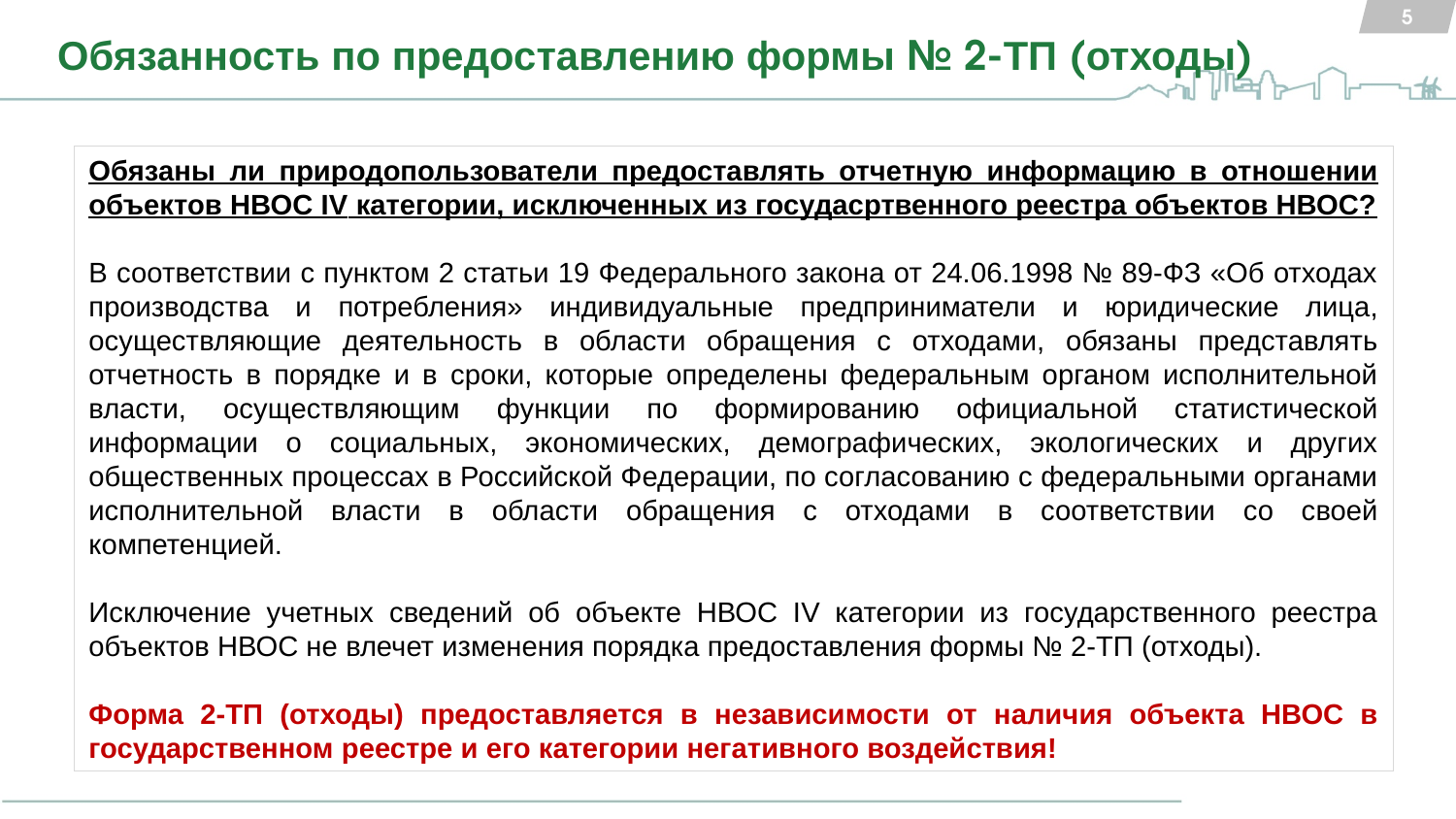

5
Обязанность по предоставлению формы № 2-ТП (отходы)
Обязаны ли природопользователи предоставлять отчетную информацию в отношении объектов НВОС IV категории, исключенных из госудасртвенного реестра объектов НВОС?

В соответствии с пунктом 2 статьи 19 Федерального закона от 24.06.1998 № 89-ФЗ «Об отходах производства и потребления» индивидуальные предприниматели и юридические лица, осуществляющие деятельность в области обращения с отходами, обязаны представлять отчетность в порядке и в сроки, которые определены федеральным органом исполнительной власти, осуществляющим функции по формированию официальной статистической информации о социальных, экономических, демографических, экологических и других общественных процессах в Российской Федерации, по согласованию с федеральными органами исполнительной власти в области обращения с отходами в соответствии со своей компетенцией.

Исключение учетных сведений об объекте НВОС IV категории из государственного реестра объектов НВОС не влечет изменения порядка предоставления формы № 2-ТП (отходы).

Форма 2-ТП (отходы) предоставляется в независимости от наличия объекта НВОС в государственном реестре и его категории негативного воздействия!